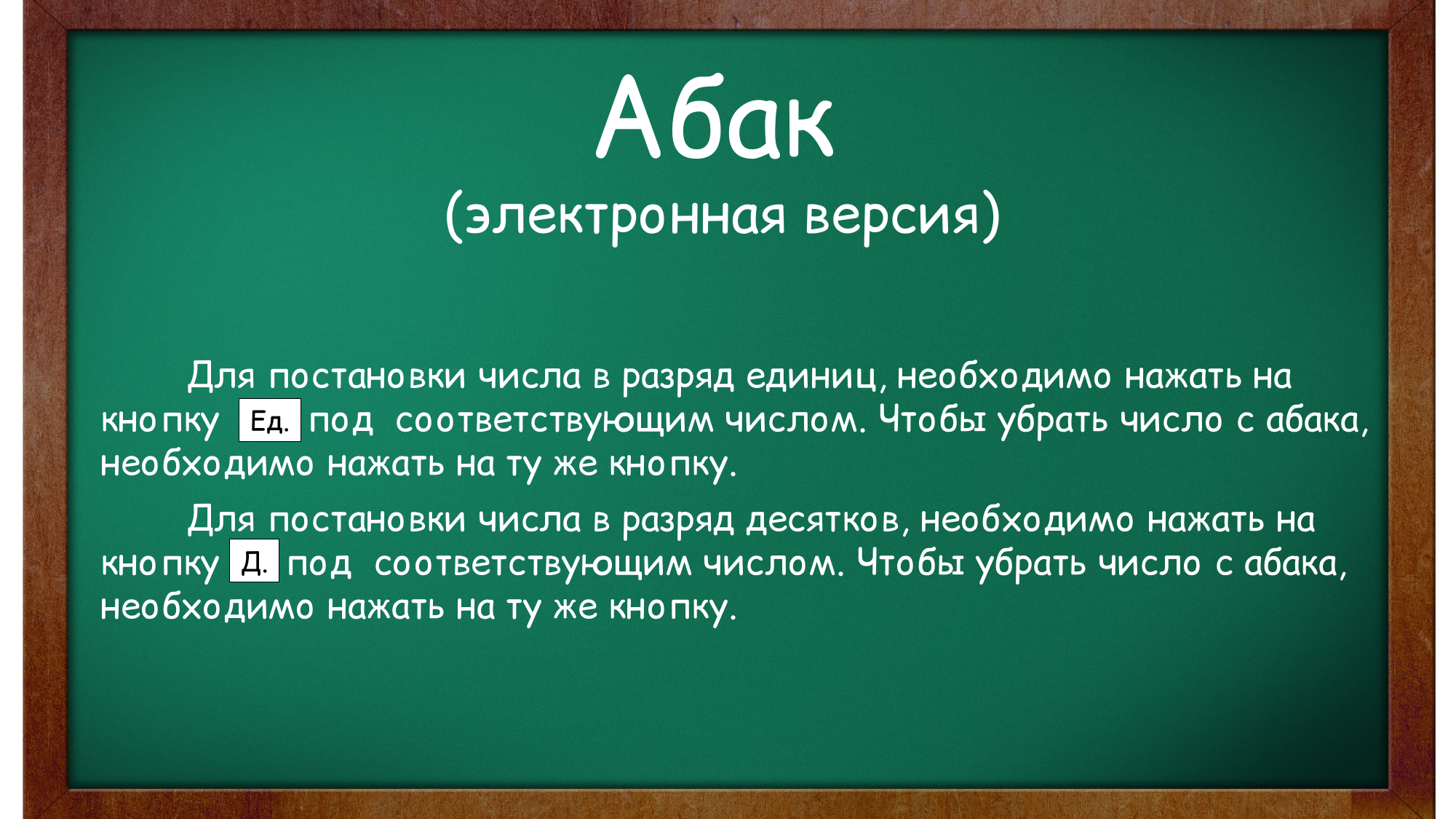

Абак
(электронная версия)
Для постановки числа в разряд единиц, необходимо нажать на кнопку        под  соответствующим числом. Чтобы убрать число с абака, необходимо нажать на ту же кнопку.
Ед.
Для постановки числа в разряд десятков, необходимо нажать на кнопку      под  соответствующим числом. Чтобы убрать число с абака, необходимо нажать на ту же кнопку.
Д.